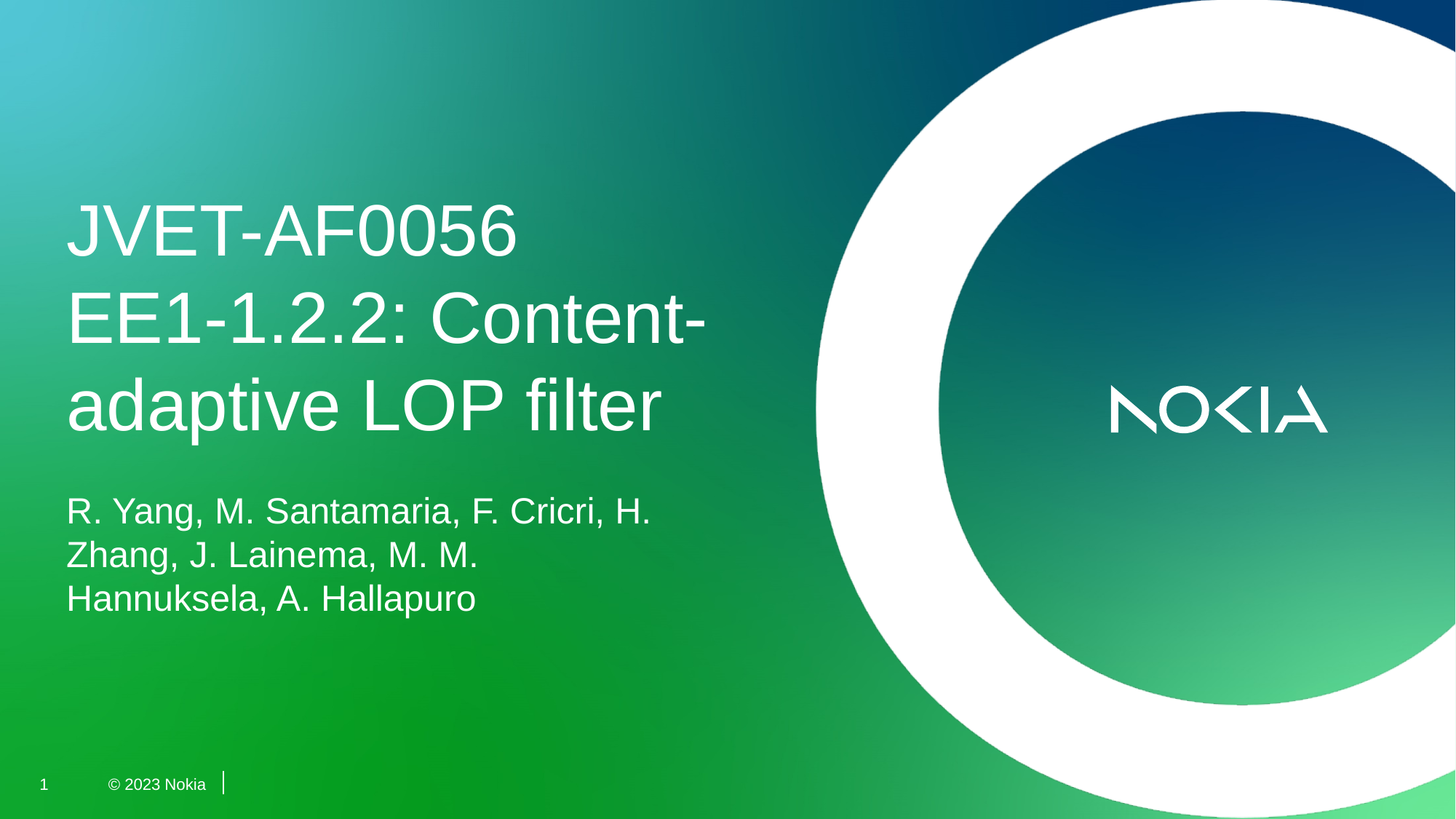

# JVET-AF0056 EE1-1.2.2: Content-adaptive LOP filter
R. Yang, M. Santamaria, F. Cricri, H. Zhang, J. Lainema, M. M. Hannuksela, A. Hallapuro